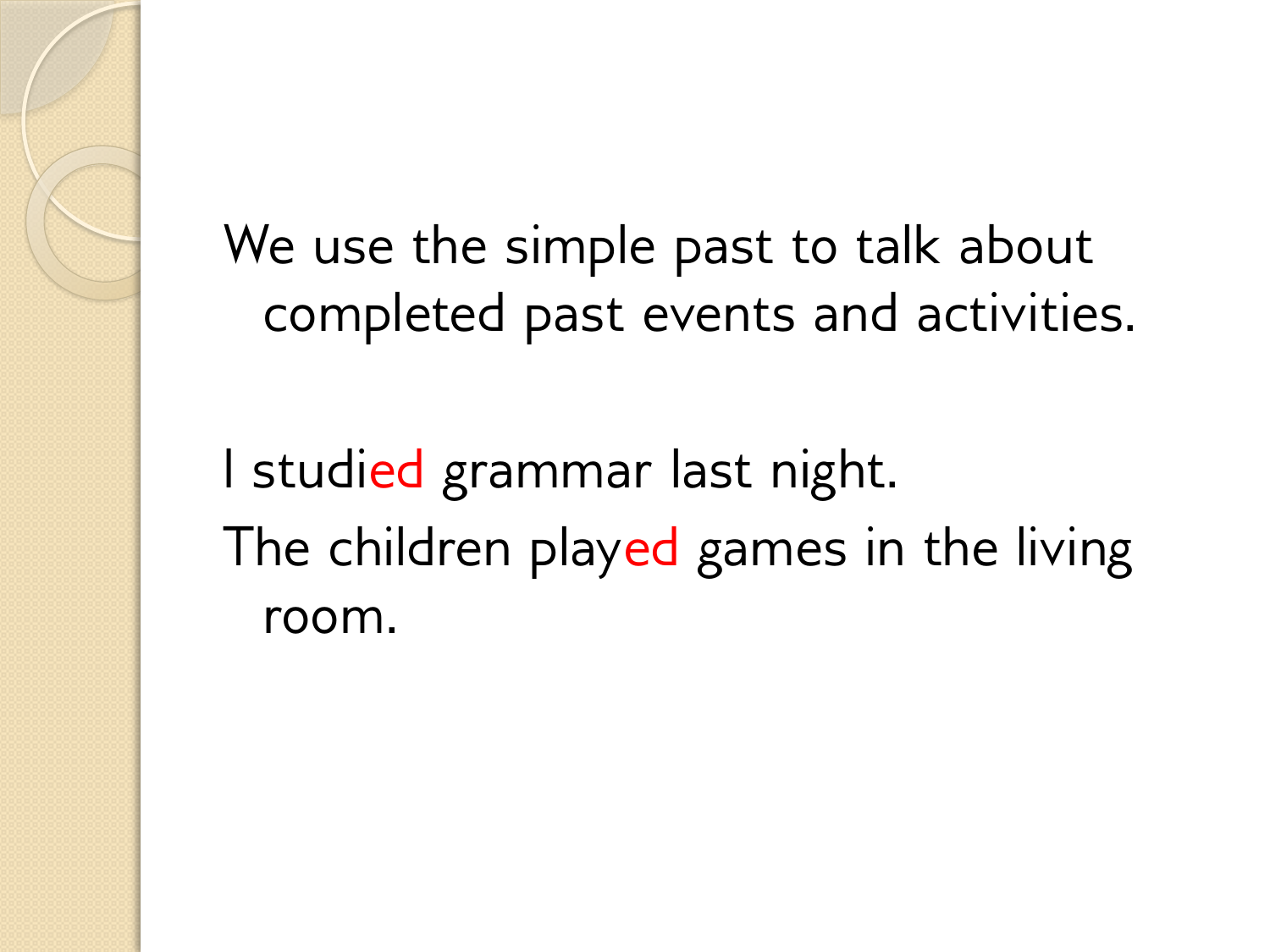

#
We use the simple past to talk about completed past events and activities.

I studied grammar last night.
The children played games in the living room.